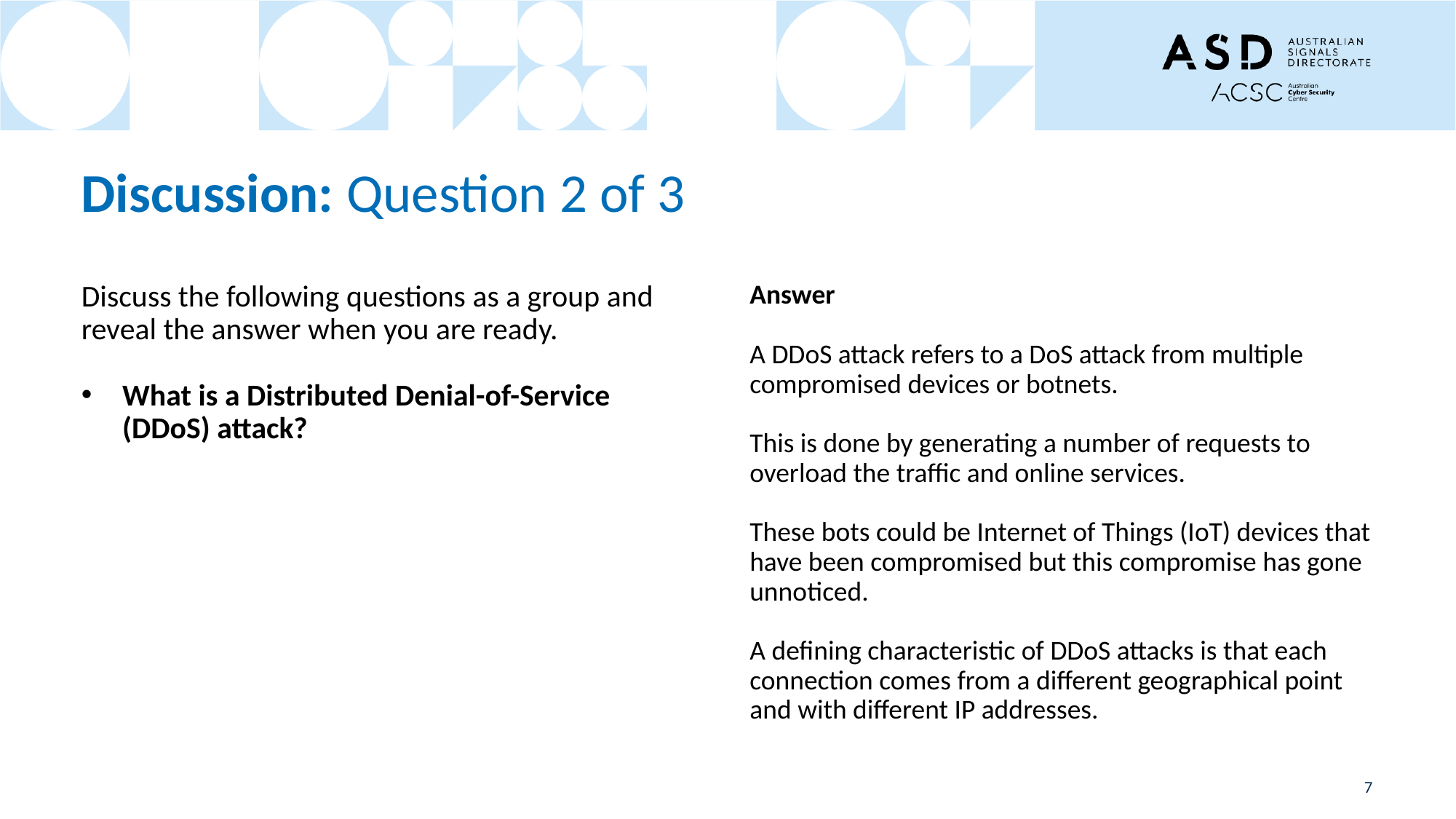

# Discussion: Question 2 of 3
Discuss the following questions as a group and reveal the answer when you are ready.
What is a Distributed Denial-of-Service (DDoS) attack?
Answer
A DDoS attack refers to a DoS attack from multiple compromised devices or botnets.
This is done by generating a number of requests to overload the traffic and online services.
These bots could be Internet of Things (IoT) devices that have been compromised but this compromise has gone unnoticed.
A defining characteristic of DDoS attacks is that each connection comes from a different geographical point and with different IP addresses.
7